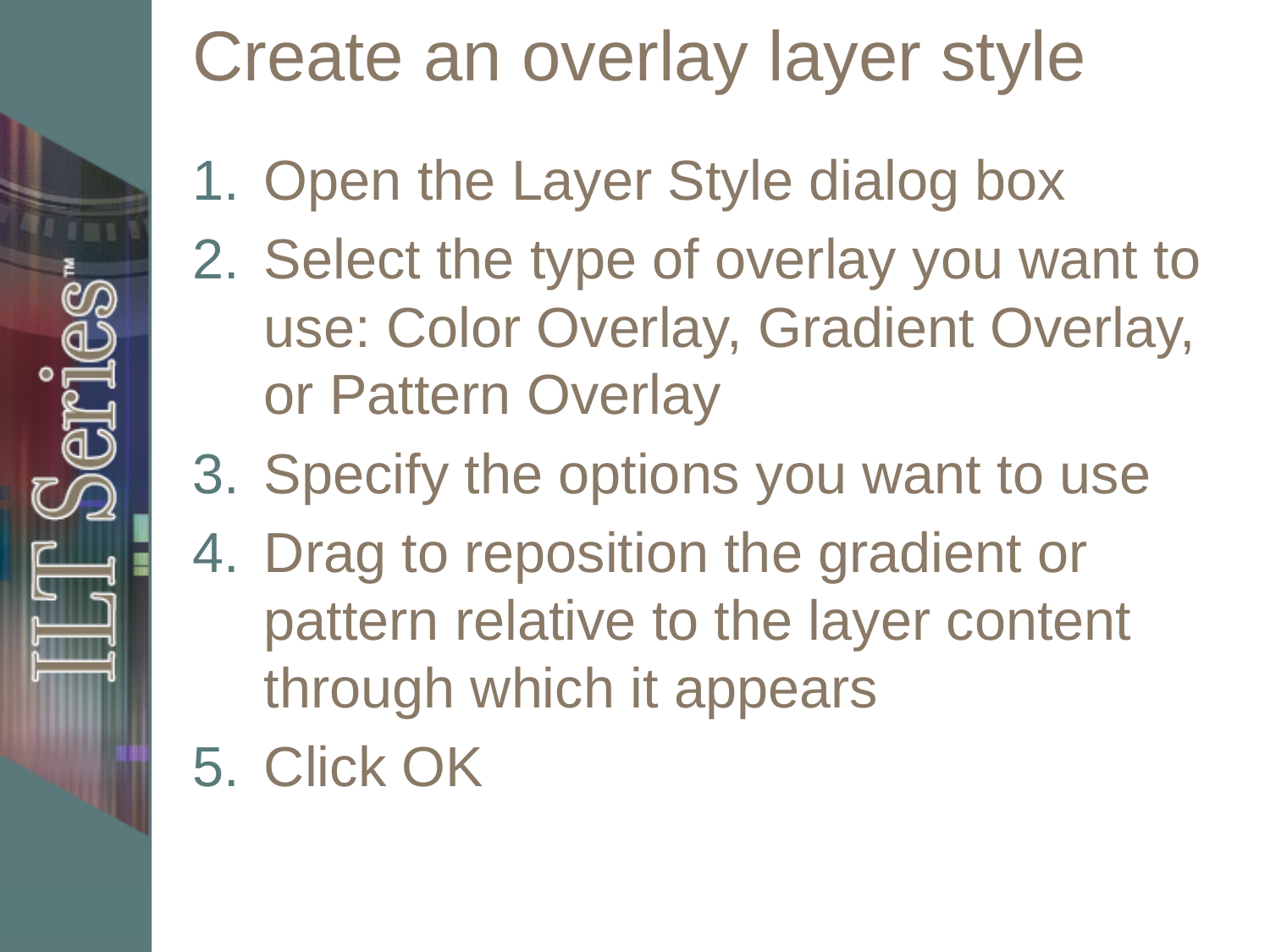

# Create an overlay layer style
Open the Layer Style dialog box
Select the type of overlay you want to use: Color Overlay, Gradient Overlay, or Pattern Overlay
Specify the options you want to use
Drag to reposition the gradient or pattern relative to the layer content through which it appears
Click OK